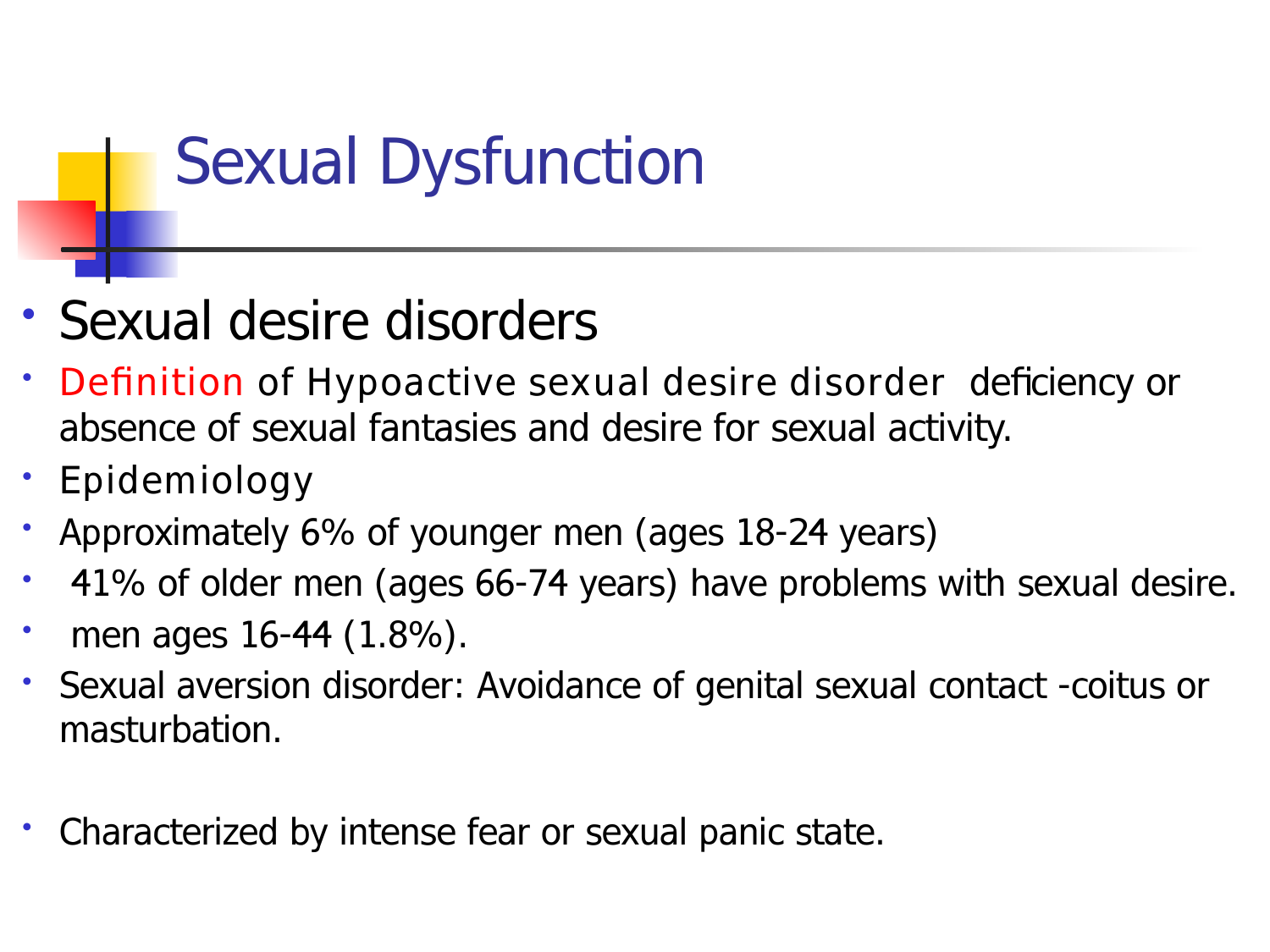

# Sexual Dysfunction
Sexual desire disorders
Definition of Hypoactive sexual desire disorder  deficiency or absence of sexual fantasies and desire for sexual activity.
Epidemiology
Approximately 6% of younger men (ages 18-24 years)
 41% of older men (ages 66-74 years) have problems with sexual desire.
 men ages 16-44 (1.8%).
Sexual aversion disorder: Avoidance of genital sexual contact -coitus or masturbation.

Characterized by intense fear or sexual panic state.